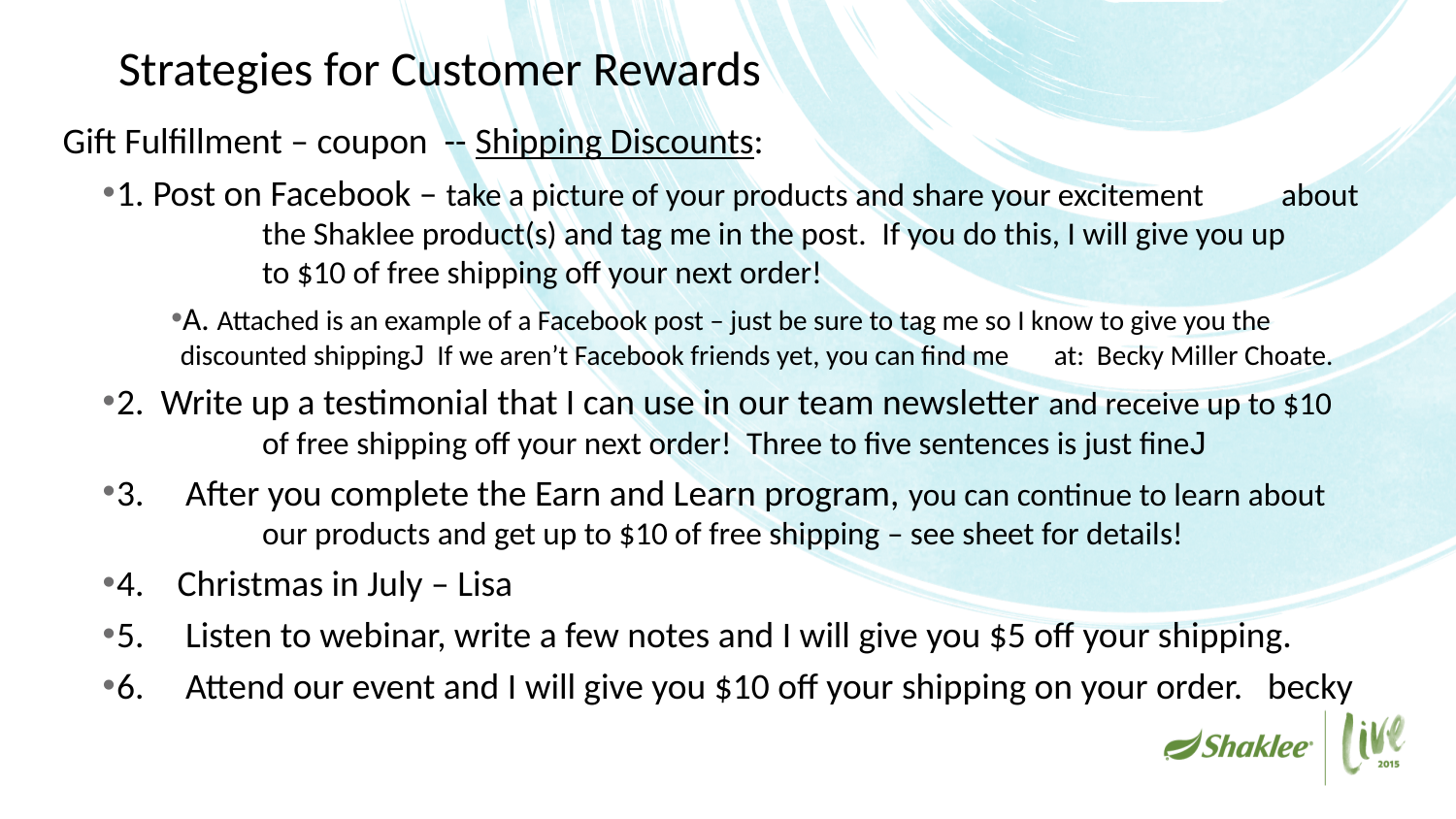

# Strategies for Customer Rewards
Gift Fulfillment – coupon  -- Shipping Discounts:
1. Post on Facebook – take a picture of your products and share your excitement 	about 	the Shaklee product(s) and tag me in the post.  If you do this, I will give you up 	to $10 of free shipping off your next order!
A. Attached is an example of a Facebook post – just be sure to tag me so I know to give you the discounted shippingJ  If we aren’t Facebook friends yet, you can find me 	at:  Becky Miller Choate.
2.  Write up a testimonial that I can use in our team newsletter and receive up to $10 	of free shipping off your next order!  Three to five sentences is just fineJ
3.     After you complete the Earn and Learn program, you can continue to learn about 	our products and get up to $10 of free shipping – see sheet for details!
4.    Christmas in July – Lisa
5.     Listen to webinar, write a few notes and I will give you $5 off your shipping.
6.     Attend our event and I will give you $10 off your shipping on your order.   becky